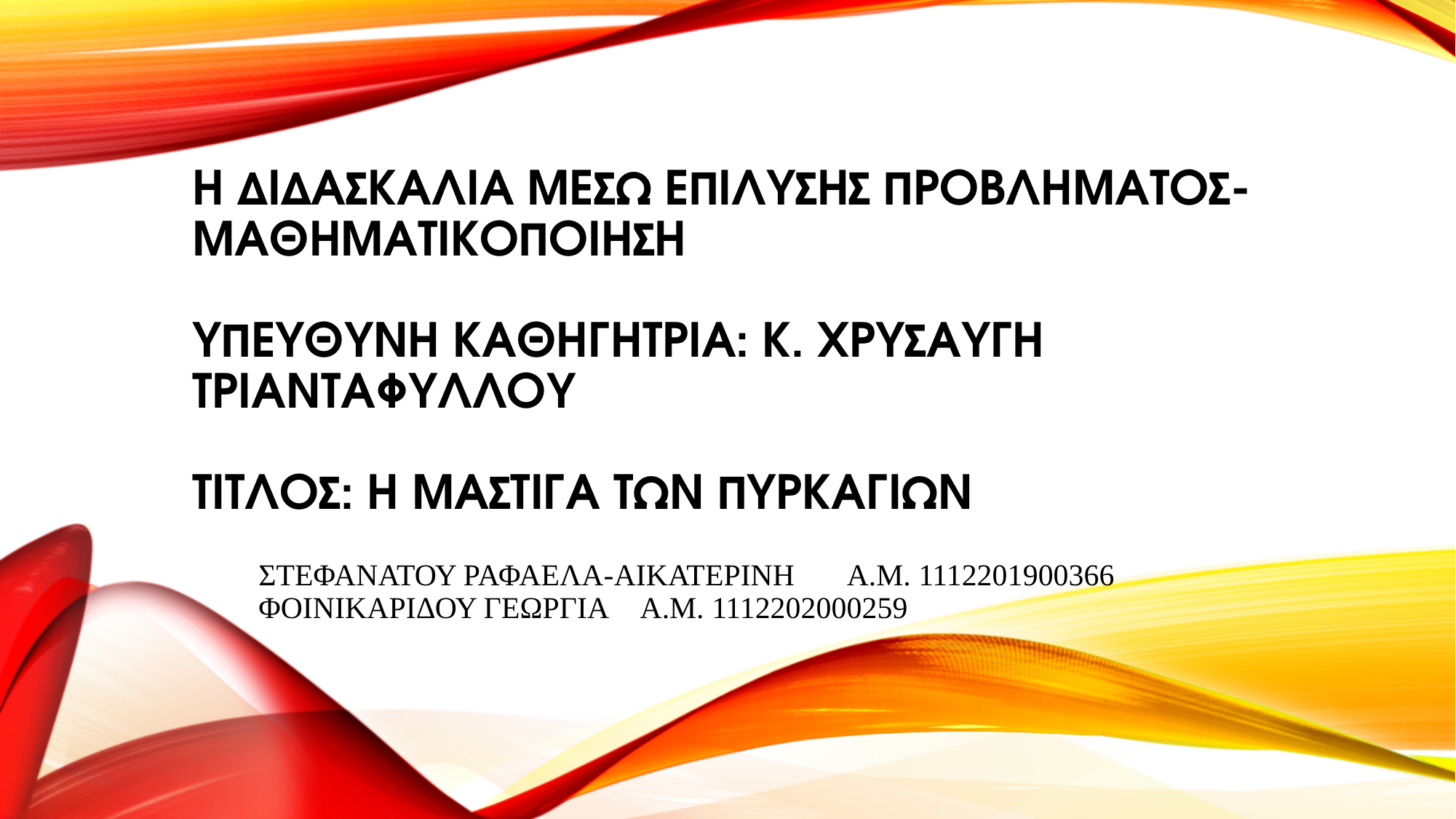

# Η Διδασκαλια μεσω επιλυσηΣ προβληματος-Μαθηματικοποιηση Υπευθυνη καθηγΗτρια: κ. Χρυσαυγη Τριανταφυλλου ΤΙΤΛΟΣ: H ΜΑΣΤΙΓΑ ΤΩΝ ΠΥΡΚΑΓΙΩΝ
ΣΤΕΦΑΝΑΤΟΥ ΡΑΦΑΕΛΑ-ΑΙΚΑΤΕΡΙΝΗ       Α.Μ. 1112201900366
ΦOIΝΙΚΑΡΙΔΟΥ ΓΕΩΡΓΙΑ    Α.Μ. 1112202000259